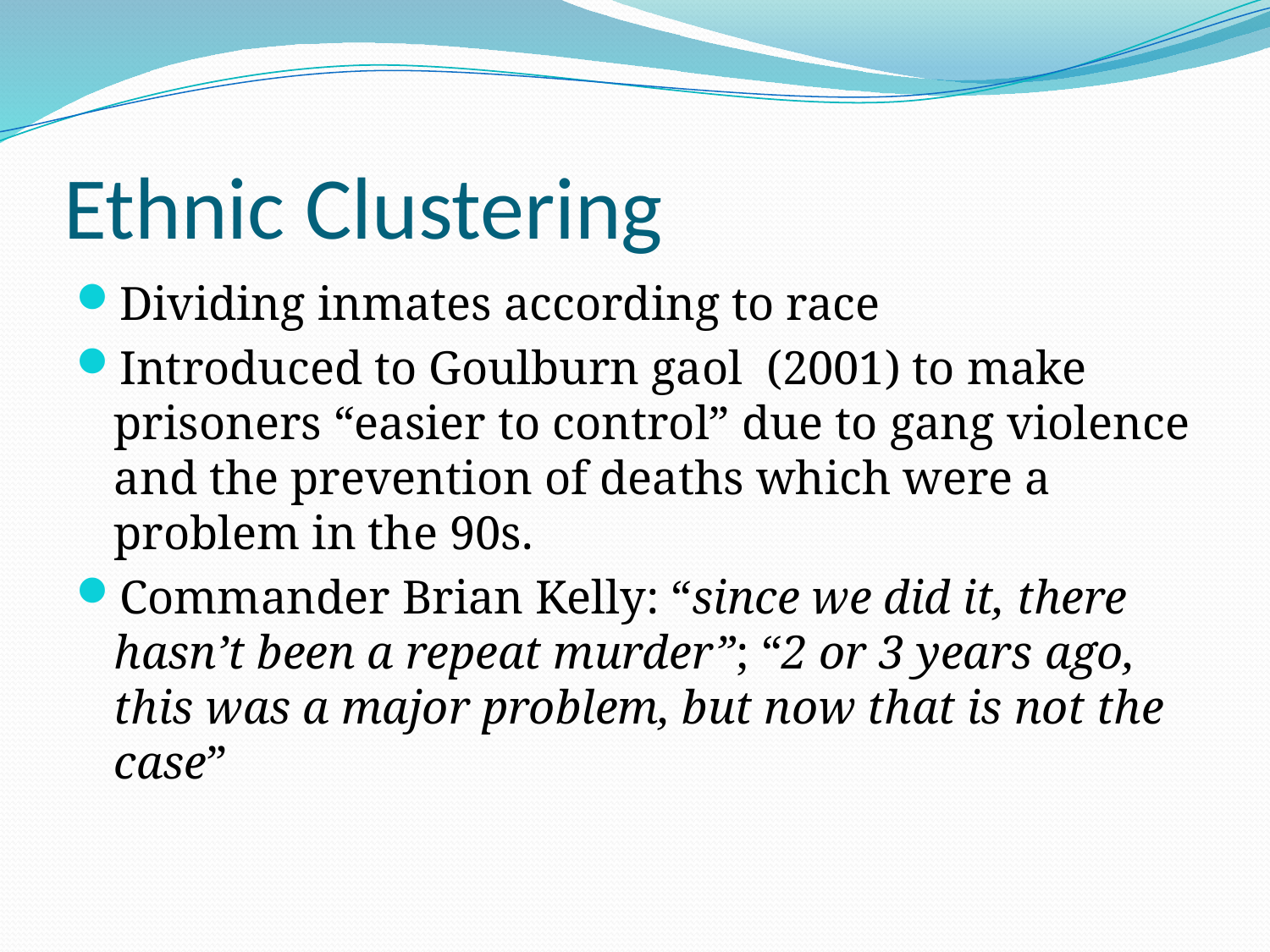

# Ethnic Clustering
Dividing inmates according to race
Introduced to Goulburn gaol  (2001) to make prisoners “easier to control” due to gang violence and the prevention of deaths which were a problem in the 90s.
Commander Brian Kelly: “since we did it, there hasn’t been a repeat murder”; “2 or 3 years ago, this was a major problem, but now that is not the case”